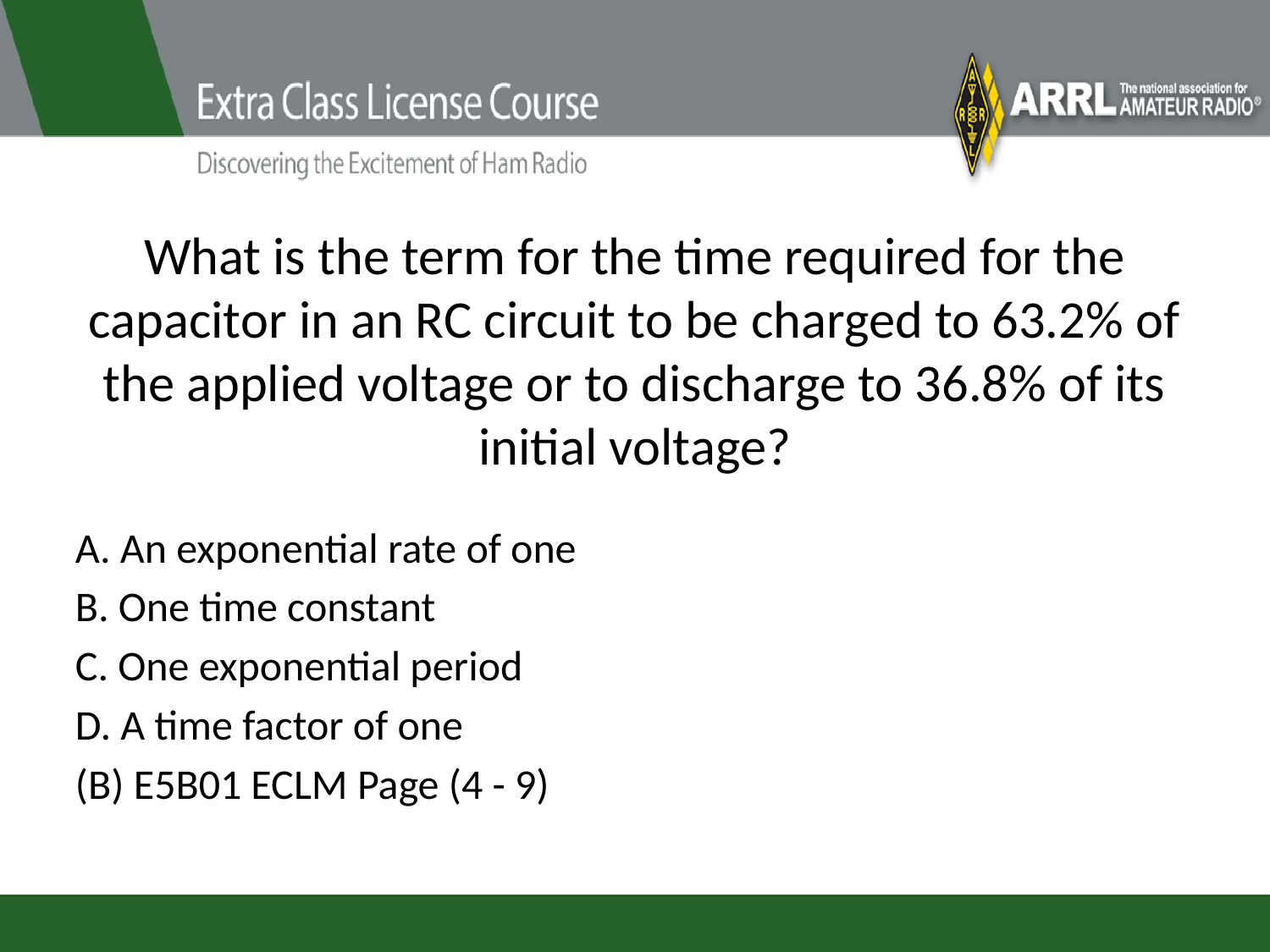

# What is the term for the time required for the capacitor in an RC circuit to be charged to 63.2% of the applied voltage or to discharge to 36.8% of its initial voltage?
A. An exponential rate of one
B. One time constant
C. One exponential period
D. A time factor of one
(B) E5B01 ECLM Page (4 - 9)